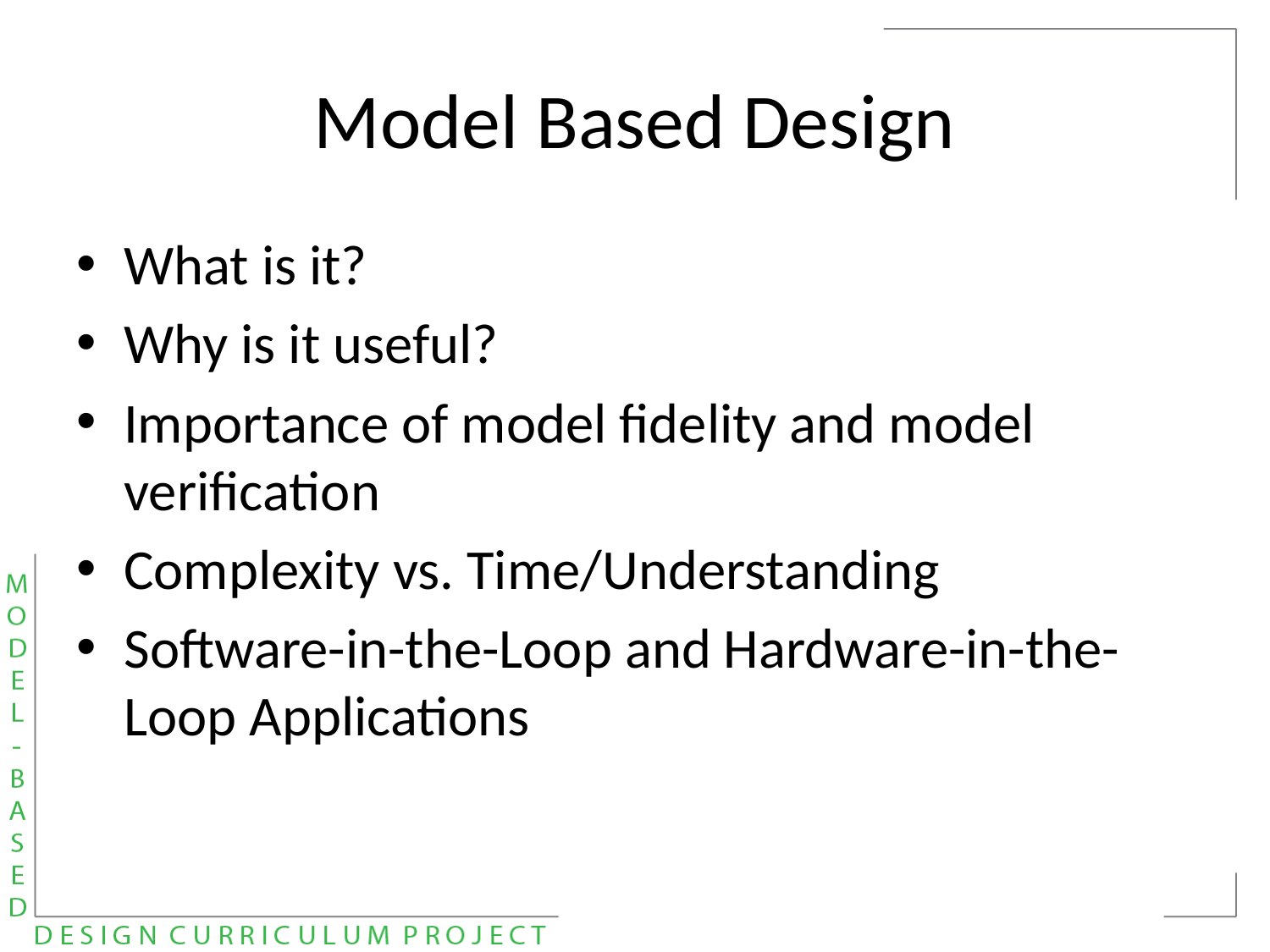

# Model Based Design
What is it?
Why is it useful?
Importance of model fidelity and model verification
Complexity vs. Time/Understanding
Software-in-the-Loop and Hardware-in-the-Loop Applications